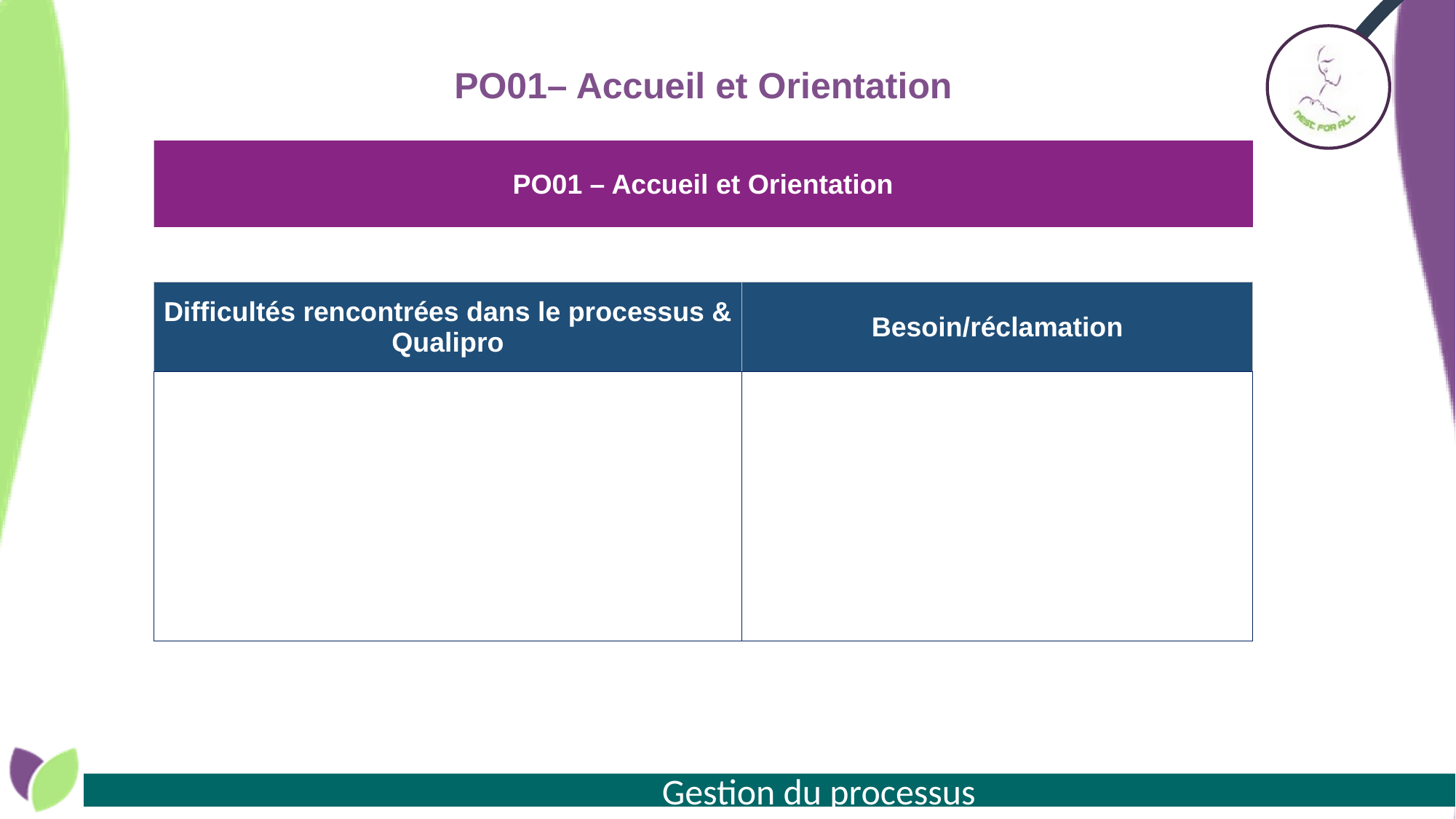

# PO01– Accueil et Orientation
| PO01 – Accueil et Orientation |  |
| --- | --- |
|  |  |
| Difficultés rencontrées dans le processus & Qualipro | Besoin/réclamation |
|  |  |
Gestion du processus